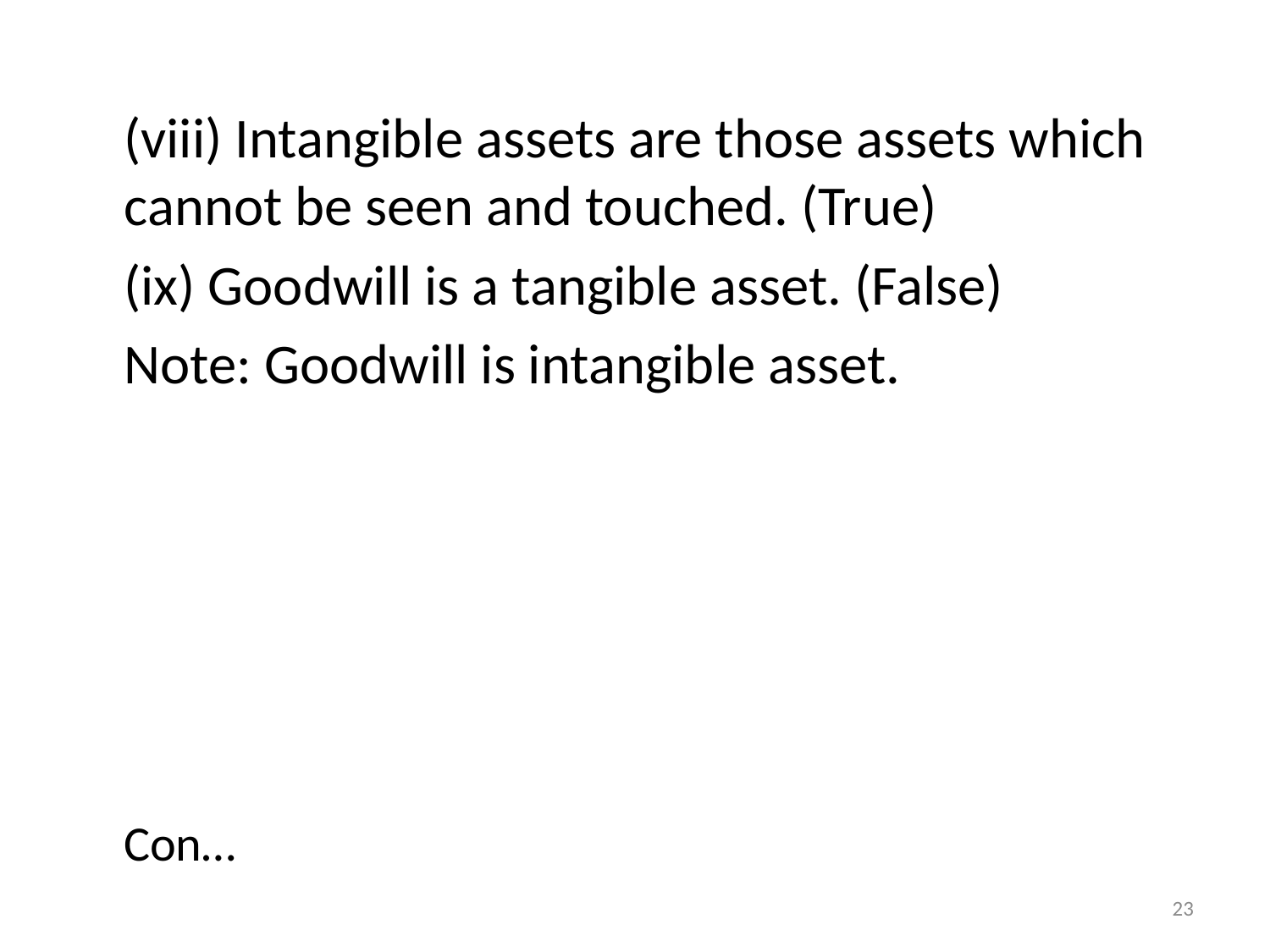

(viii) Intangible assets are those assets which cannot be seen and touched. (True)
	(ix) Goodwill is a tangible asset. (False)
	Note: Goodwill is intangible asset.
																																																         Con…
23